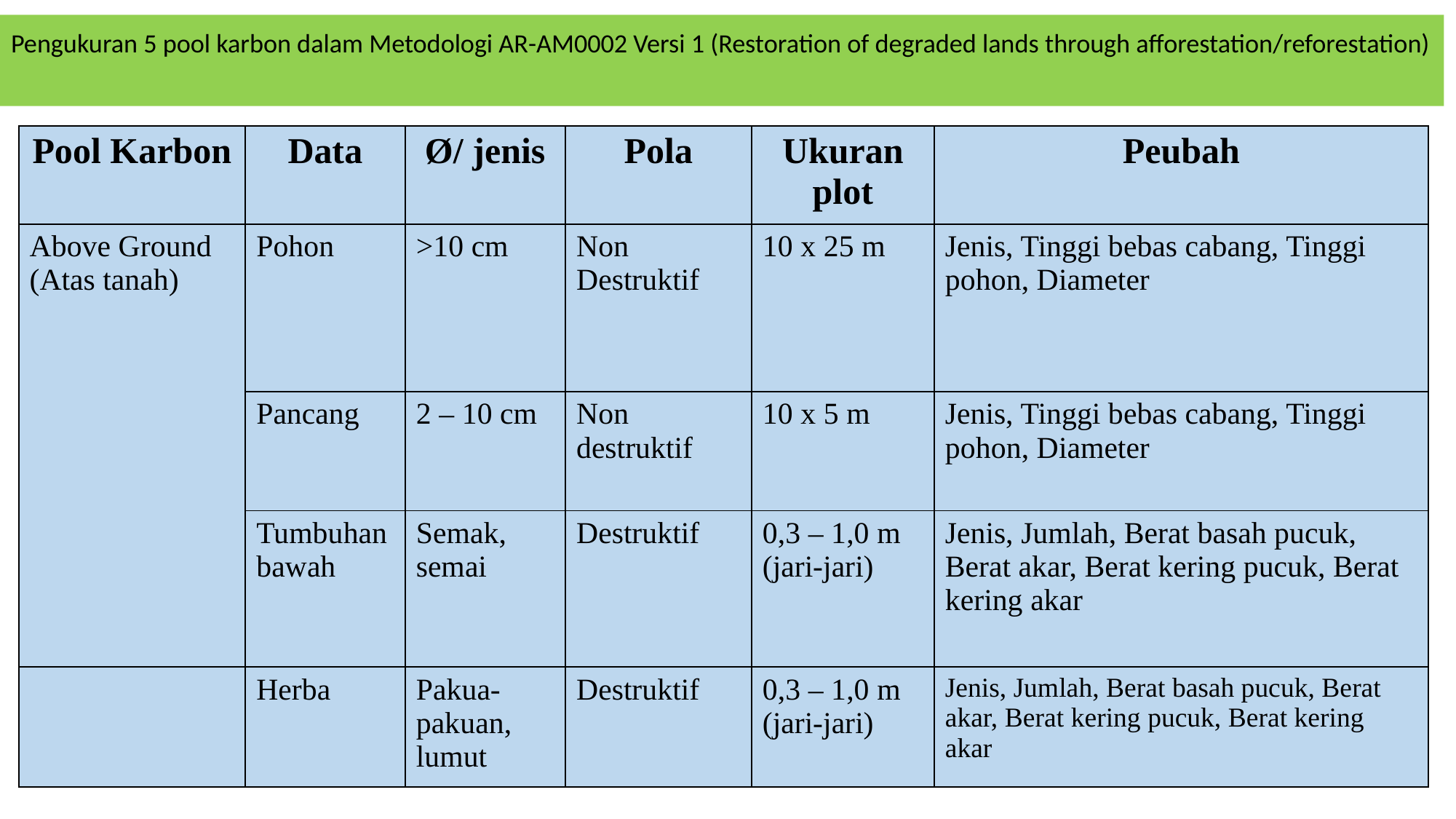

0,3 – 1,0 m (jari-jari)
Herba
Pakua-pakuan, lumut
Destruktif
Jenis, Jumlah, Berat basah pucuk, Berat akar, Berat kering pucuk, Berat kering akar
| Pool Karbon | Data | Diameter/ jenis | Pola | Ukuran plot | Peubah |
| --- | --- | --- | --- | --- | --- |
| Above Ground (Atas tanah) | Pohon | 10 cm | Non Destruktif | 10 x 25 m | Jenis, Tinggi bebas cabang, Tinggi pohon, Diameter |
|  |  |  |  |  |  |
|  | Pancang | 2 – 10 cm | Non destruktif | 10 x 5 m | Jenis, Tinggi bebas cabang, Tinggi pohon, Diameter |
|  | Tumbuhan bawah | Semak, semai | Destrurktif | 0,3 – 1,0 m (jari-jari) | Jenis, Jumlah, Berat basah pucuk, Berat akar, Berat kering pucuk, Berat kering akar |

# Pengukuran 5 pool karbon dalam Metodologi AR-AM0002 Versi 1 (Restoration of degraded lands through afforestation/reforestation)

| Pool Karbon | Data | Ø/ jenis | Pola | Ukuran plot | Peubah |
| --- | --- | --- | --- | --- | --- |
| Above Ground (Atas tanah) | Pohon | >10 cm | Non Destruktif | 10 x 25 m | Jenis, Tinggi bebas cabang, Tinggi pohon, Diameter |
|  |  |  |  |  |  |
|  | Pancang | 2 – 10 cm | Non destruktif | 10 x 5 m | Jenis, Tinggi bebas cabang, Tinggi pohon, Diameter |
|  | Tumbuhan bawah | Semak, semai | Destruktif | 0,3 – 1,0 m (jari-jari) | Jenis, Jumlah, Berat basah pucuk, Berat akar, Berat kering pucuk, Berat kering akar |
|  | Herba | Pakua-pakuan, lumut | Destruktif | 0,3 – 1,0 m (jari-jari) | Jenis, Jumlah, Berat basah pucuk, Berat akar, Berat kering pucuk, Berat kering akar |